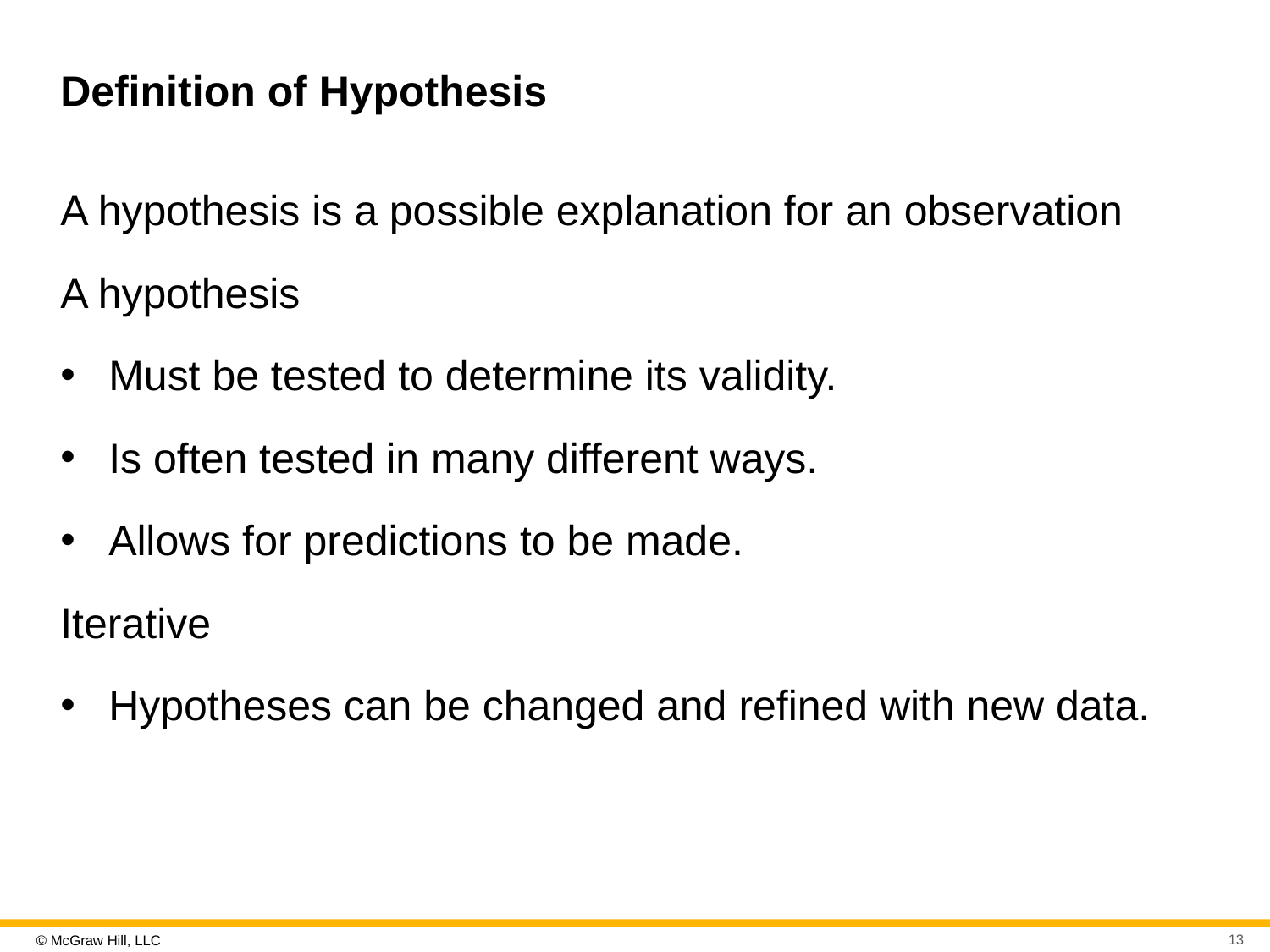

# Definition of Hypothesis
A hypothesis is a possible explanation for an observation
A hypothesis
Must be tested to determine its validity.
Is often tested in many different ways.
Allows for predictions to be made.
Iterative
Hypotheses can be changed and refined with new data.
13